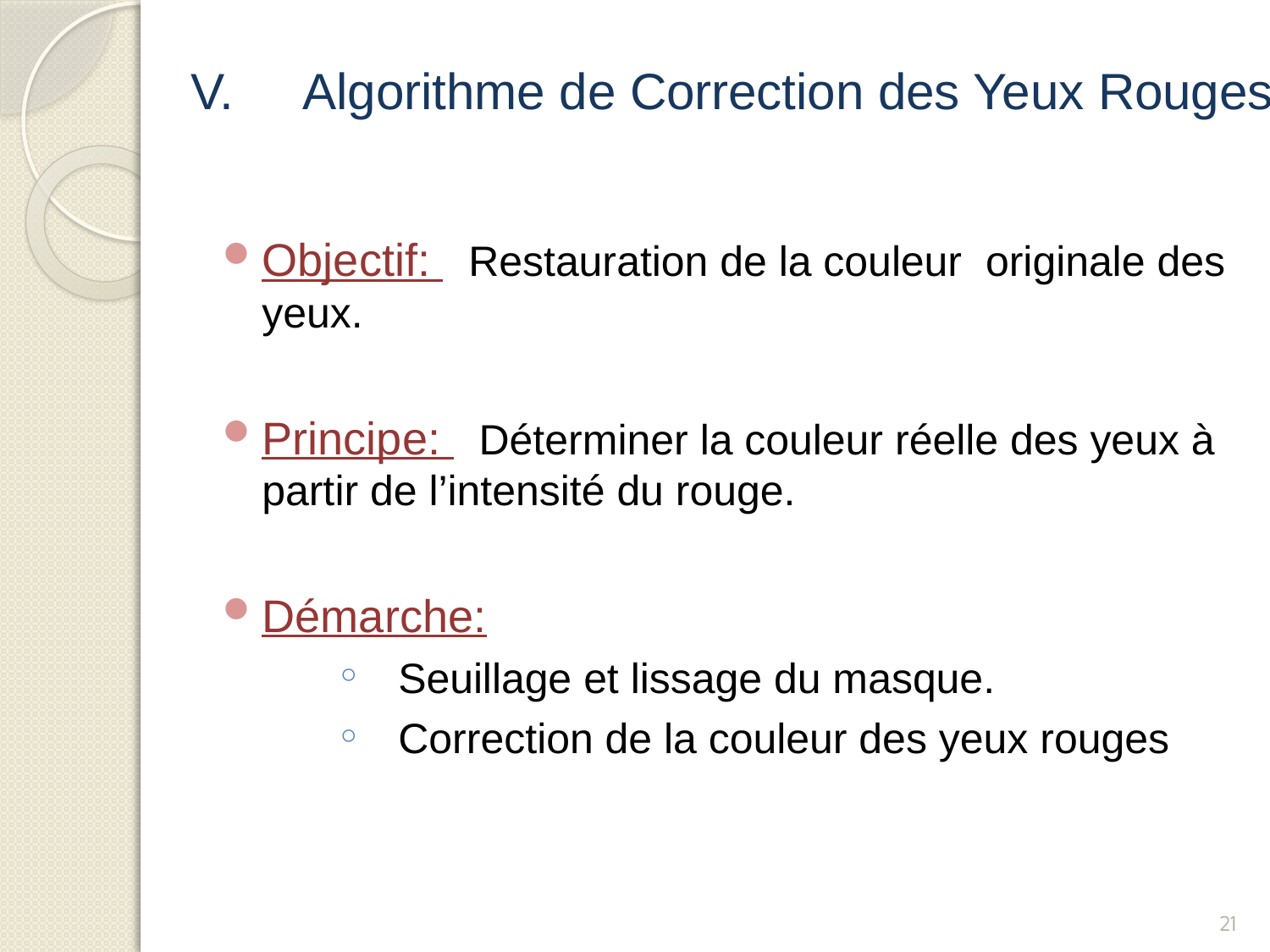

# Algorithme de Correction des Yeux Rouges:

Objectif:   Restauration de la couleur  originale des yeux.

Principe:   Déterminer la couleur réelle des yeux à partir de l’intensité du rouge.

Démarche:
Seuillage et lissage du masque.
Correction de la couleur des yeux rouges
21